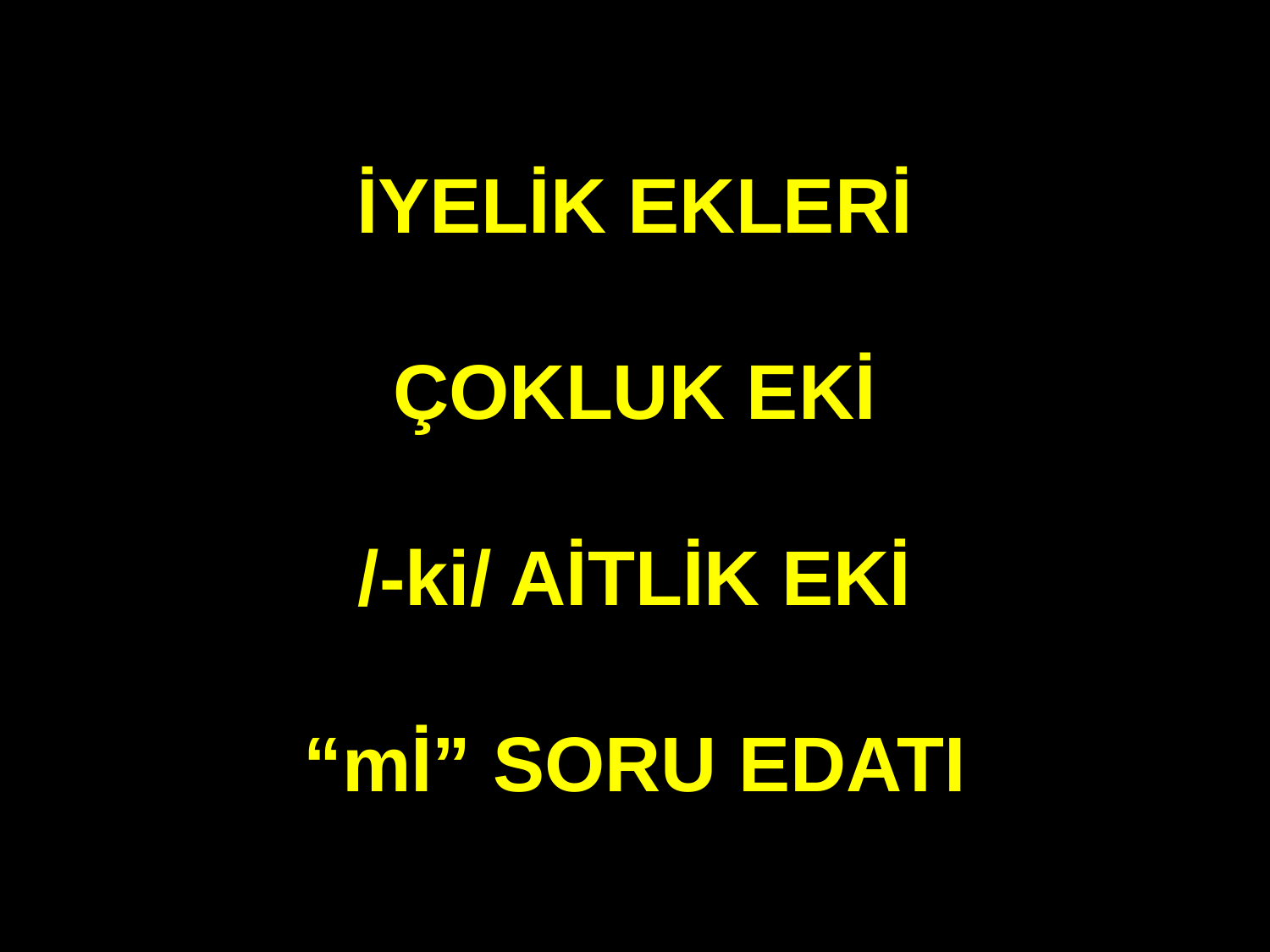

# İYELİK EKLERİ ÇOKLUK EKİ /-ki/ AİTLİK EKİ “mİ” SORU EDATI